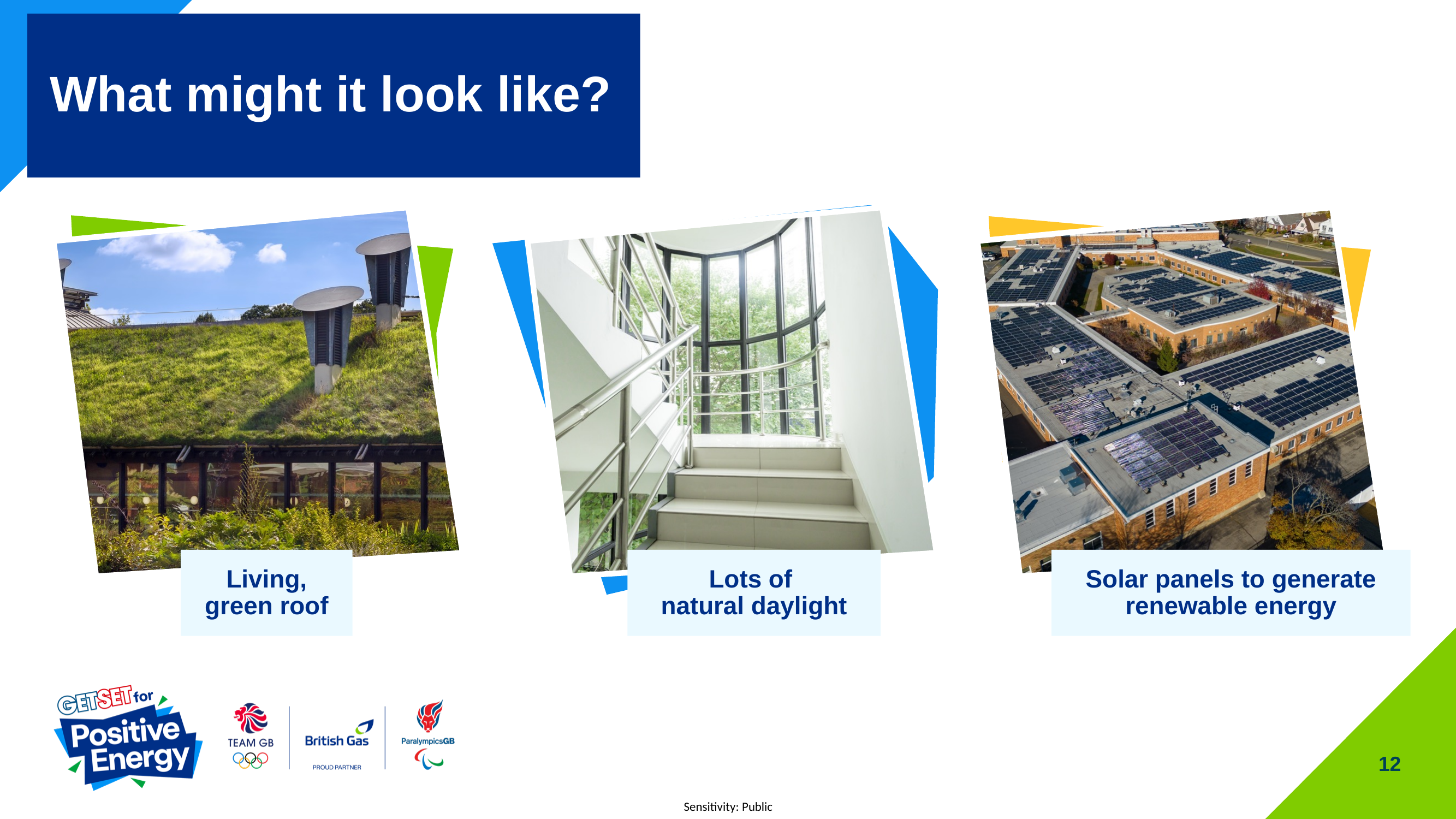

# What might it look like?

Living, green roof
Lots of
natural daylight
Solar panels to generate renewable energy
12